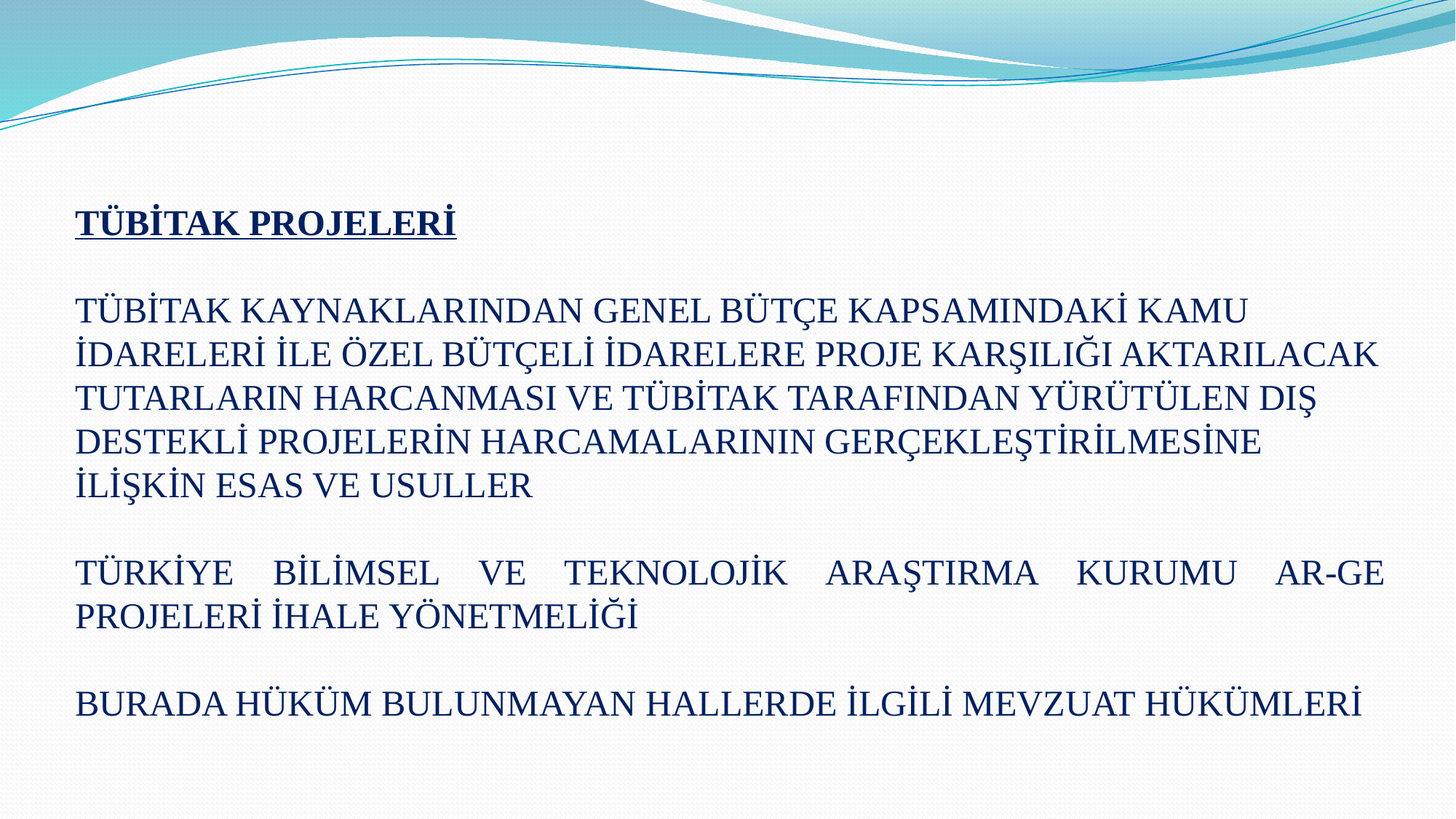

TÜBİTAK PROJELERİ

TÜBİTAK KAYNAKLARINDAN GENEL BÜTÇE KAPSAMINDAKİ KAMU İDARELERİ İLE ÖZEL BÜTÇELİ İDARELERE PROJE KARŞILIĞI AKTARILACAK TUTARLARIN HARCANMASI VE TÜBİTAK TARAFINDAN YÜRÜTÜLEN DIŞ DESTEKLİ PROJELERİN HARCAMALARININ GERÇEKLEŞTİRİLMESİNE İLİŞKİN ESAS VE USULLER

TÜRKİYE BİLİMSEL VE TEKNOLOJİK ARAŞTIRMA KURUMU AR-GE PROJELERİ İHALE YÖNETMELİĞİ

BURADA HÜKÜM BULUNMAYAN HALLERDE İLGİLİ MEVZUAT HÜKÜMLERİ